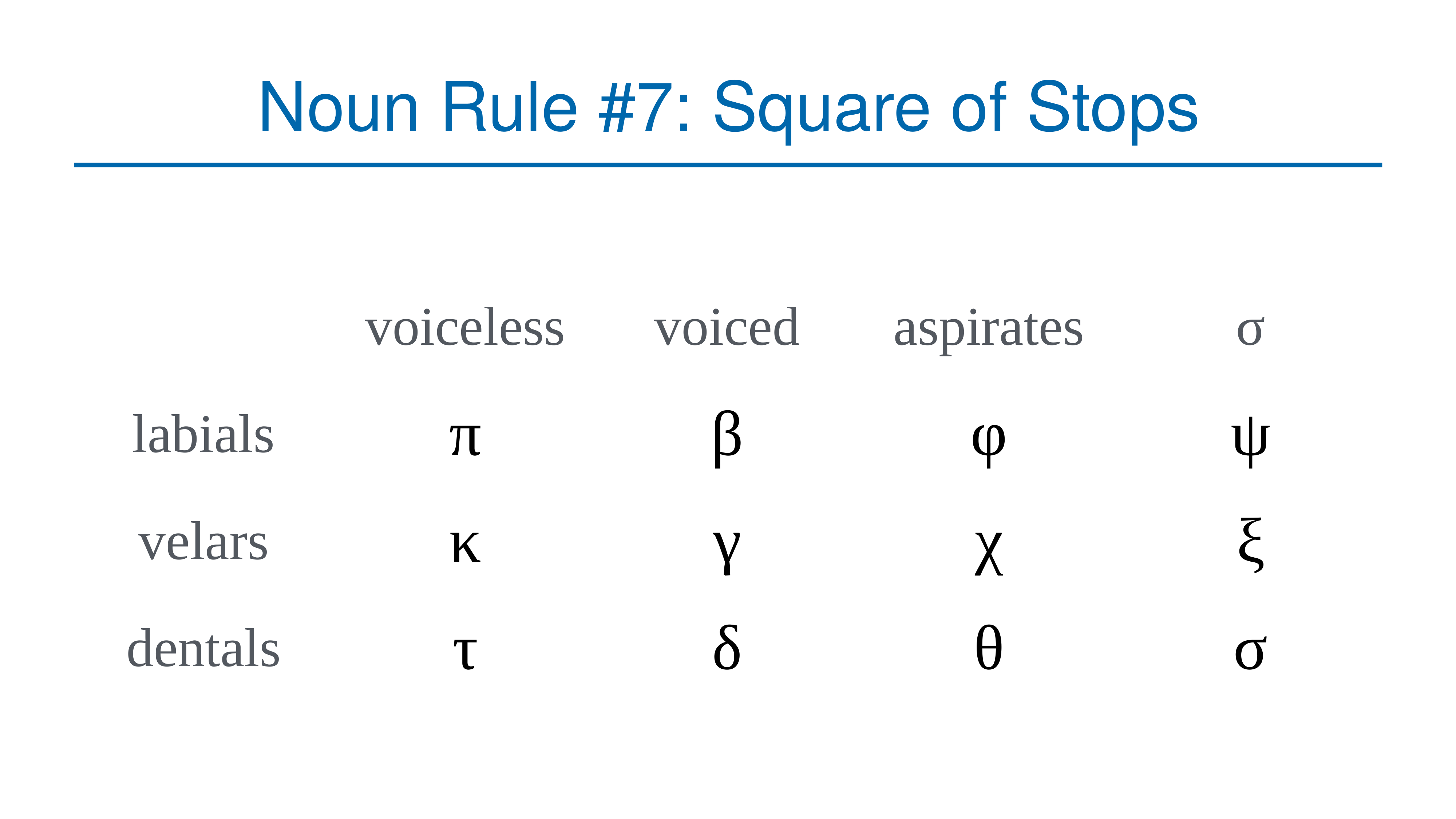

# Noun Rule #7: Square of Stops
|  | voiceless | voiced | aspirates | σ |
| --- | --- | --- | --- | --- |
| labials | π | β | φ | ψ |
| velars | κ | γ | χ | ξ |
| dentals | τ | δ | θ | σ |